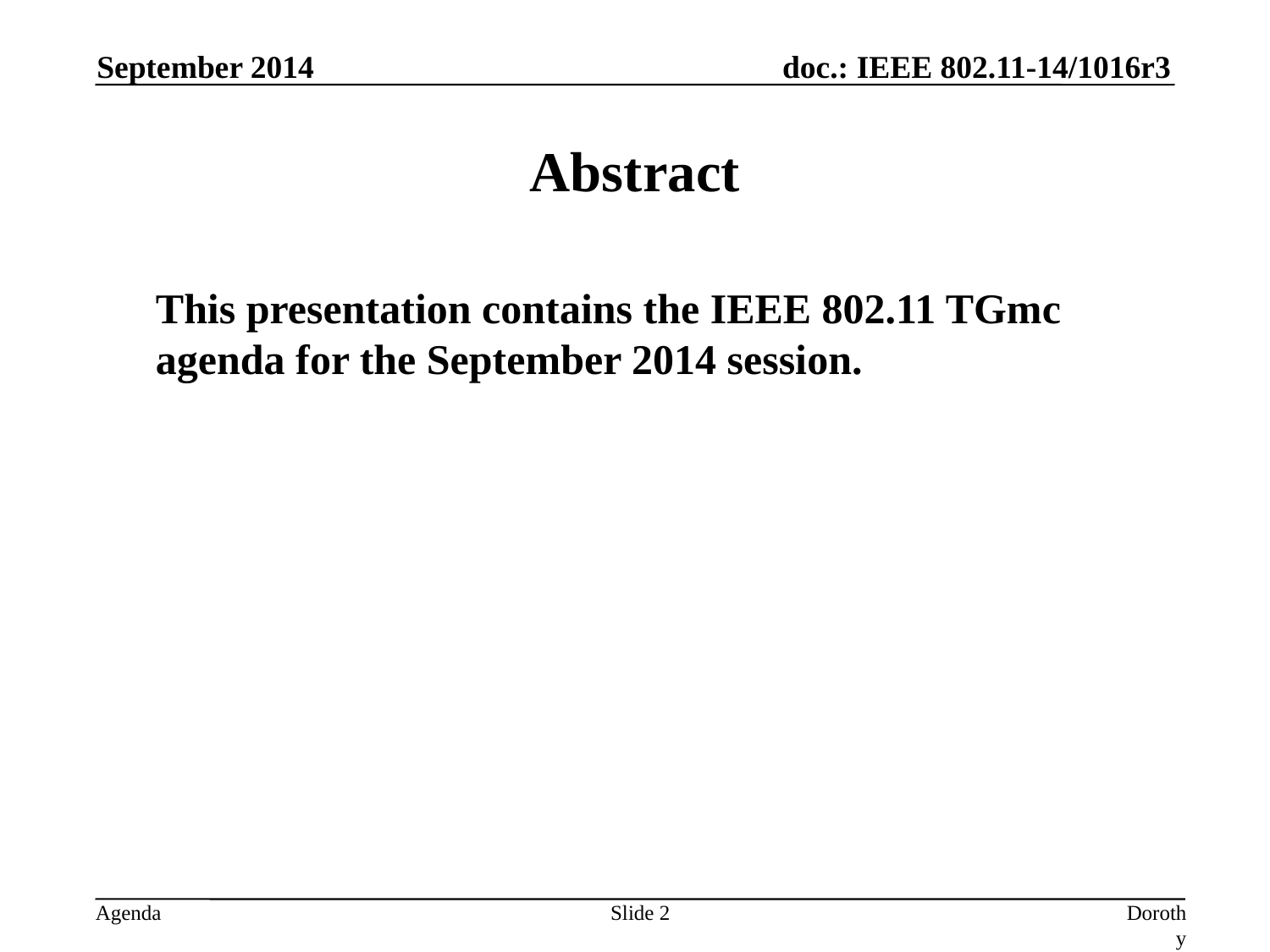

September 2014
# Abstract
	This presentation contains the IEEE 802.11 TGmc agenda for the September 2014 session.
Slide 2
Dorothy Stanley, Aruba Networks